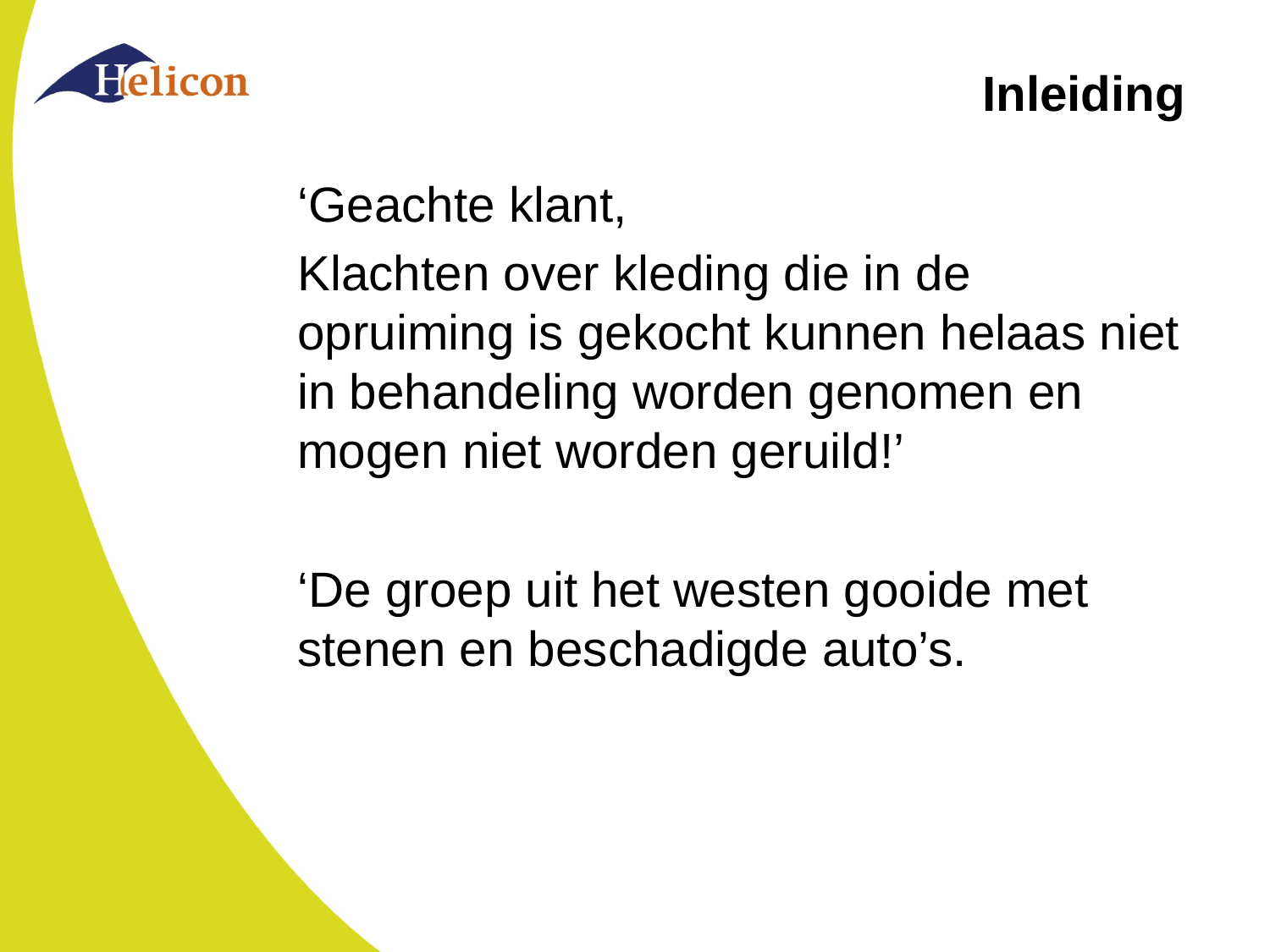

# Inleiding
‘Geachte klant,
Klachten over kleding die in de opruiming is gekocht kunnen helaas niet in behandeling worden genomen en mogen niet worden geruild!’

‘De groep uit het westen gooide met stenen en beschadigde auto’s.